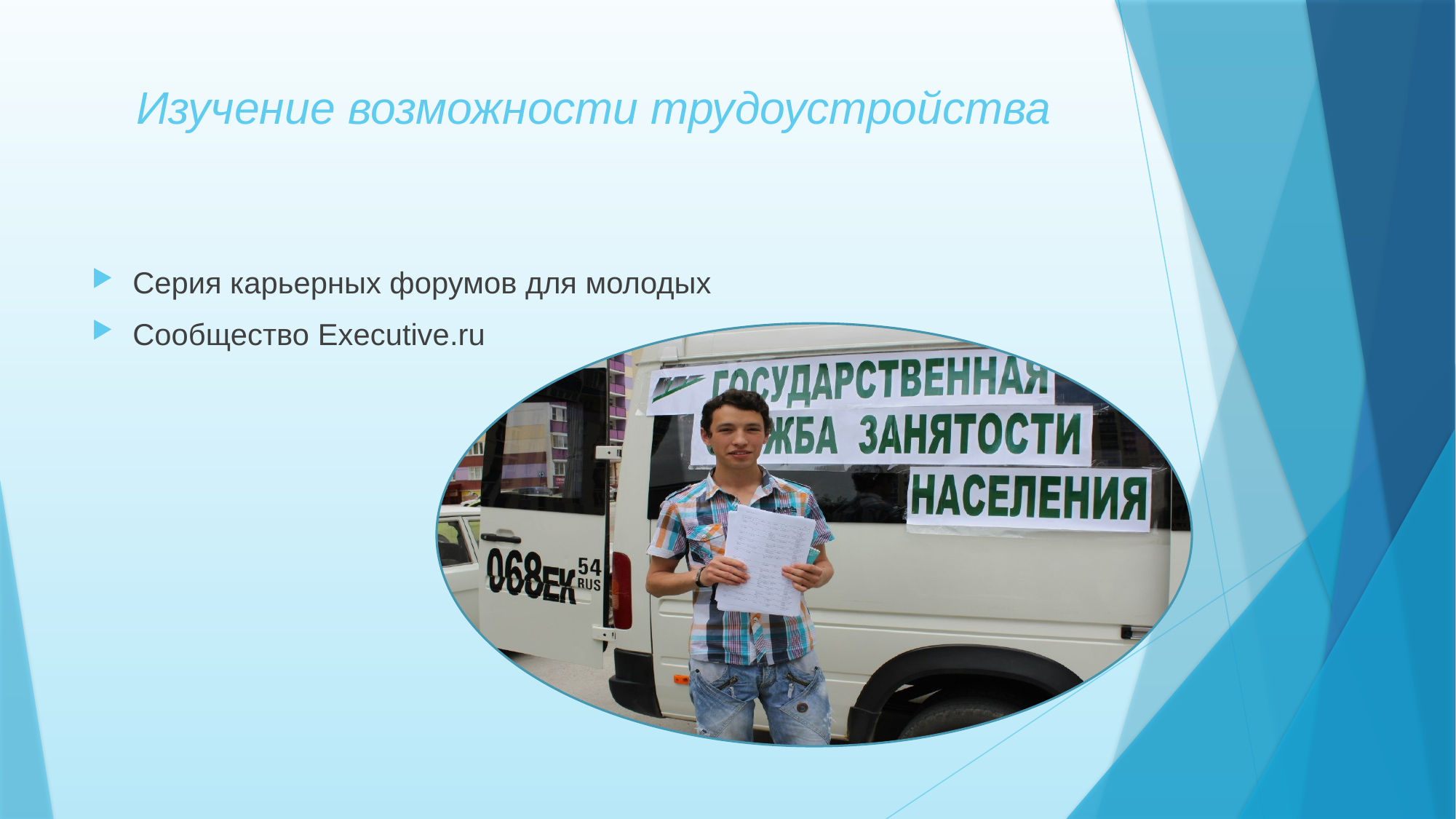

# Изучение возможности трудоустройства
Серия карьерных форумов для молодых
Сообщество Executive.ru